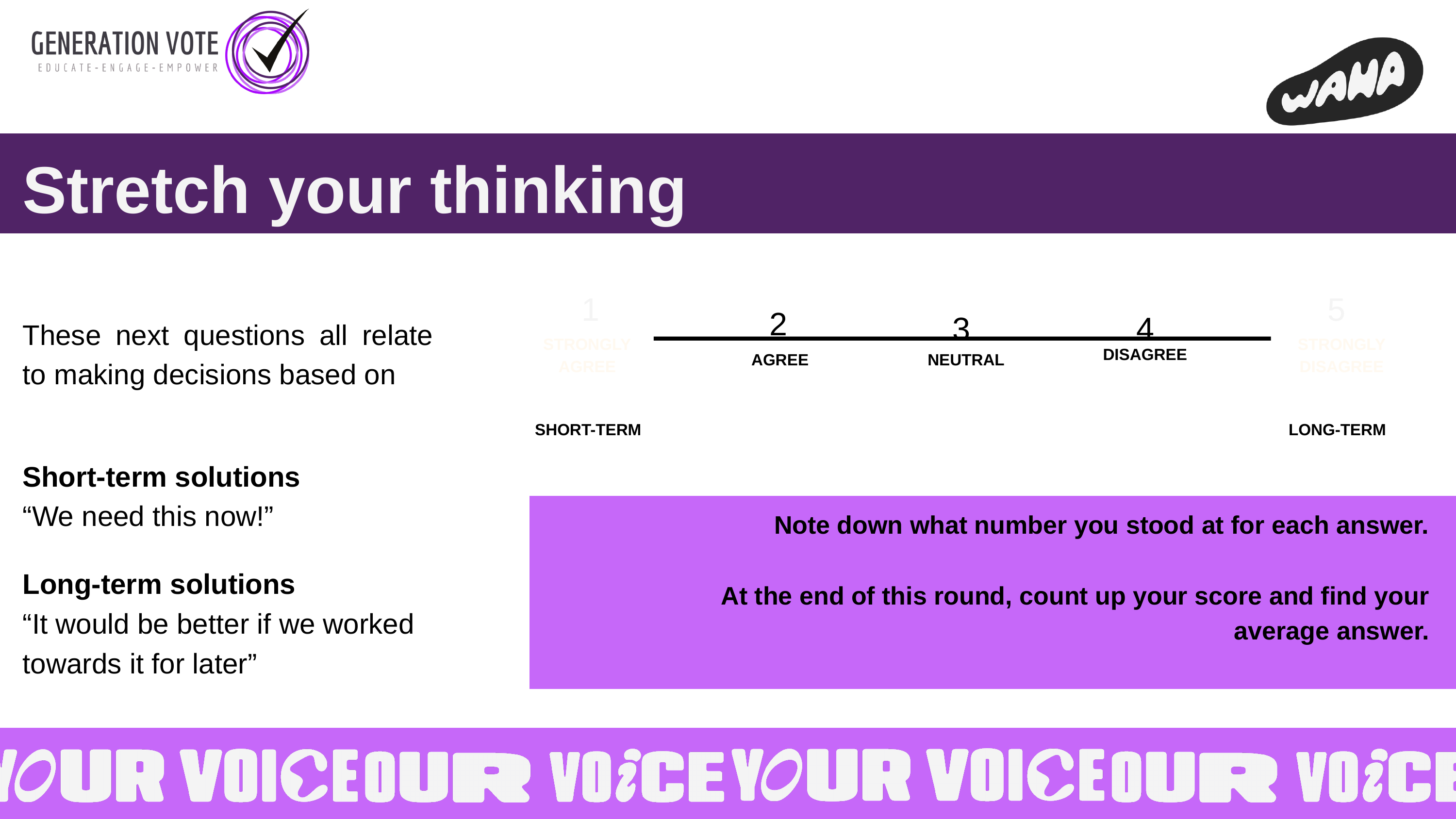

Stretch your thinking

5
1
2
3
4
STRONGLY
DISAGREE
STRONGLY
AGREE

DISAGREE
NEUTRAL
AGREE
SHORT-TERM
LONG-TERM
These next questions all relate to making decisions based on
Short-term solutions
“We need this now!”

Long-term solutions
“It would be better if we worked towards it for later”

Note down what number you stood at for each answer.

At the end of this round, count up your score and find your average answer.